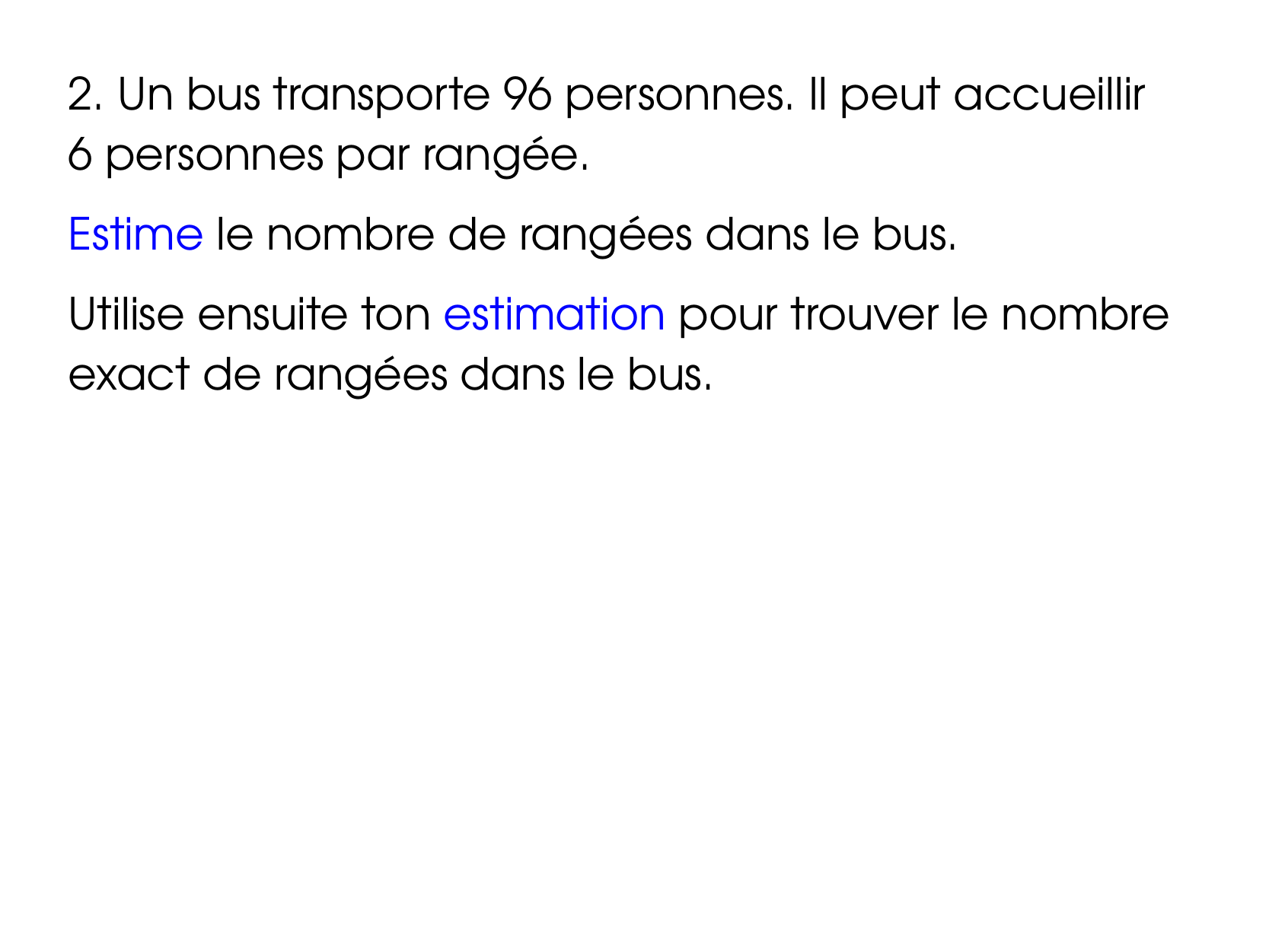

2. Un bus transporte 96 personnes. Il peut accueillir
6 personnes par rangée.
Estime le nombre de rangées dans le bus.
Utilise ensuite ton estimation pour trouver le nombre exact de rangées dans le bus.